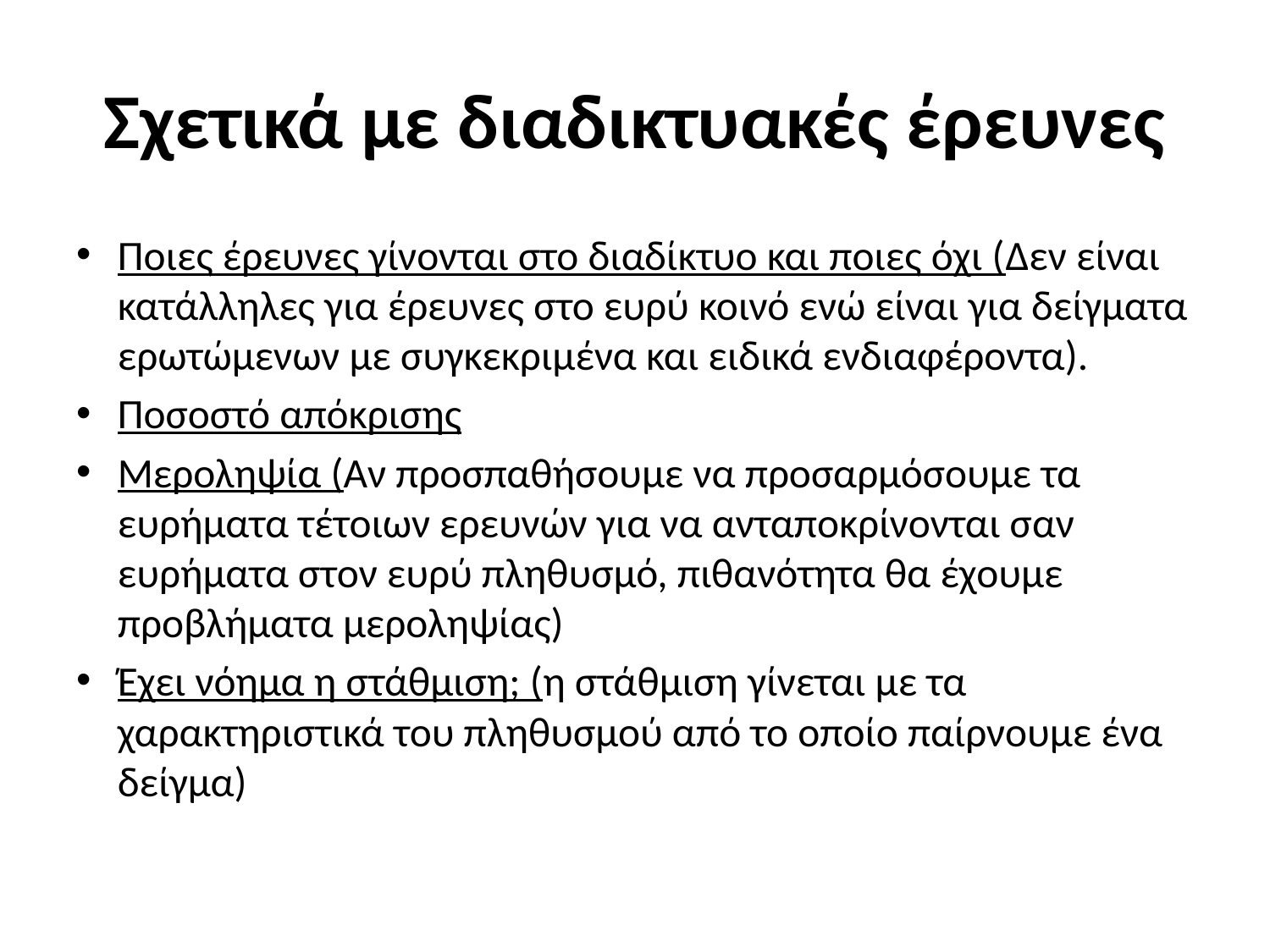

# Σχετικά με διαδικτυακές έρευνες
Ποιες έρευνες γίνονται στο διαδίκτυο και ποιες όχι (Δεν είναι κατάλληλες για έρευνες στο ευρύ κοινό ενώ είναι για δείγματα ερωτώμενων με συγκεκριμένα και ειδικά ενδιαφέροντα).
Ποσοστό απόκρισης
Μεροληψία (Αν προσπαθήσουμε να προσαρμόσουμε τα ευρήματα τέτοιων ερευνών για να ανταποκρίνονται σαν ευρήματα στον ευρύ πληθυσμό, πιθανότητα θα έχουμε προβλήματα μεροληψίας)
Έχει νόημα η στάθμιση; (η στάθμιση γίνεται με τα χαρακτηριστικά του πληθυσμού από το οποίο παίρνουμε ένα δείγμα)